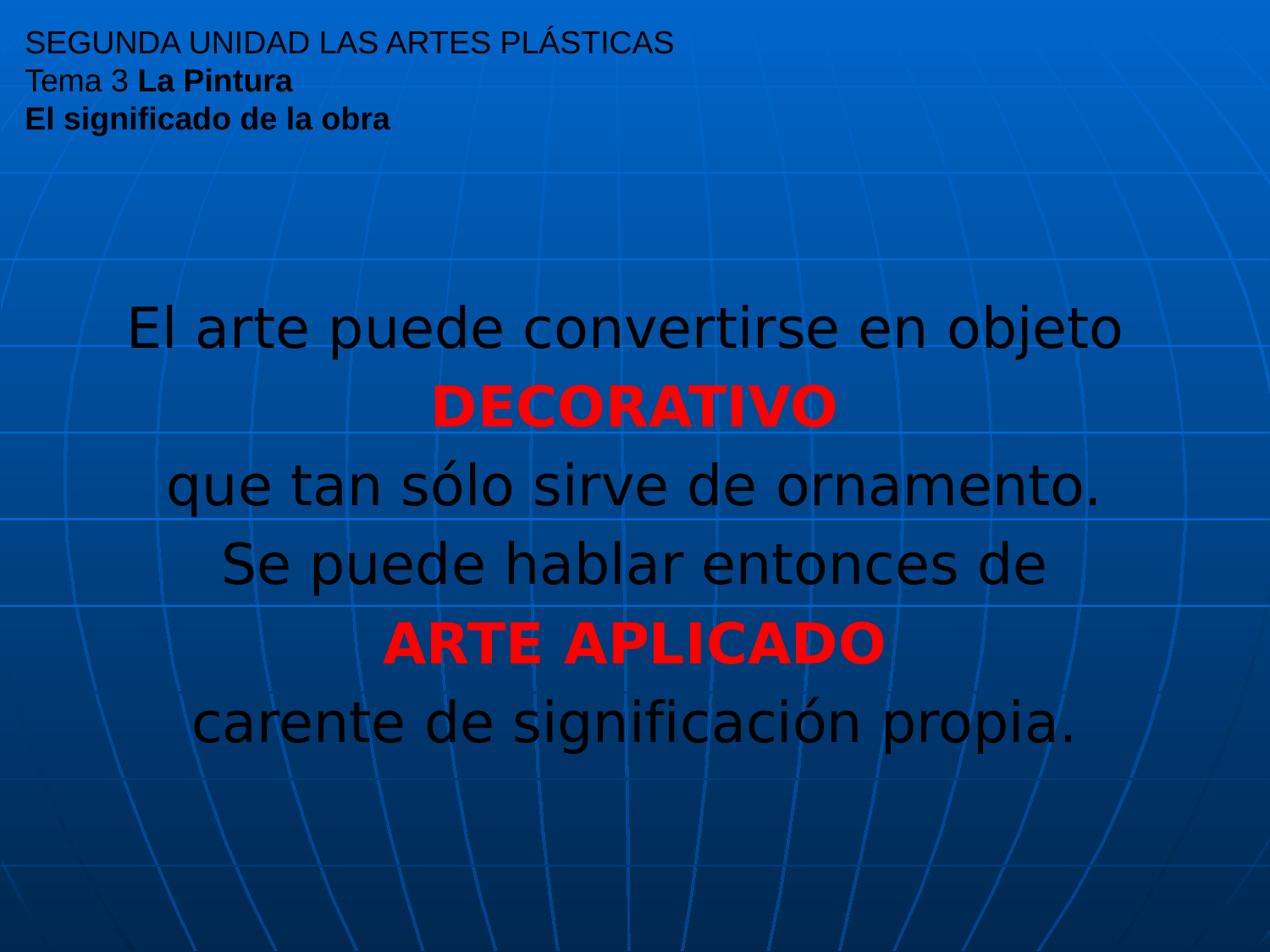

# SEGUNDA UNIDAD LAS ARTES PLÁSTICAS Tema 3 La Pintura El significado de la obra

El arte puede convertirse en objeto
DECORATIVO
que tan sólo sirve de ornamento.
Se puede hablar entonces de
ARTE APLICADO
carente de significación propia.